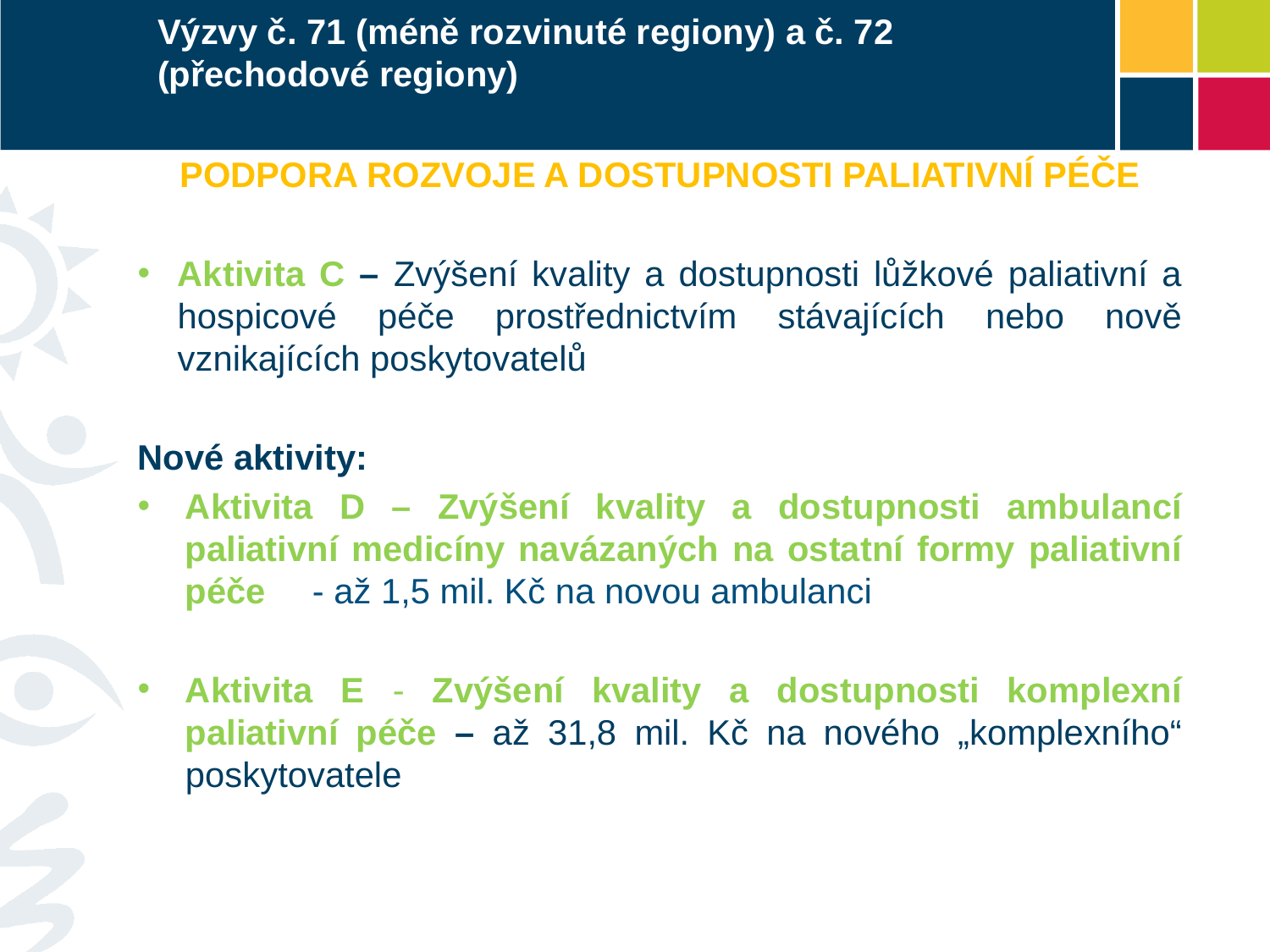

# Výzvy č. 71 (méně rozvinuté regiony) a č. 72 (přechodové regiony)
Podpora rozvoje a dostupnosti paliativní péče

Aktivita C – Zvýšení kvality a dostupnosti lůžkové paliativní a hospicové péče prostřednictvím stávajících nebo nově vznikajících poskytovatelů

Nové aktivity:
Aktivita D – Zvýšení kvality a dostupnosti ambulancí paliativní medicíny navázaných na ostatní formy paliativní péče 	- až 1,5 mil. Kč na novou ambulanci

Aktivita E - Zvýšení kvality a dostupnosti komplexní paliativní péče – až 31,8 mil. Kč na nového „komplexního“ poskytovatele

Realizován projekt Fakultní nemocnice u sv. Anny